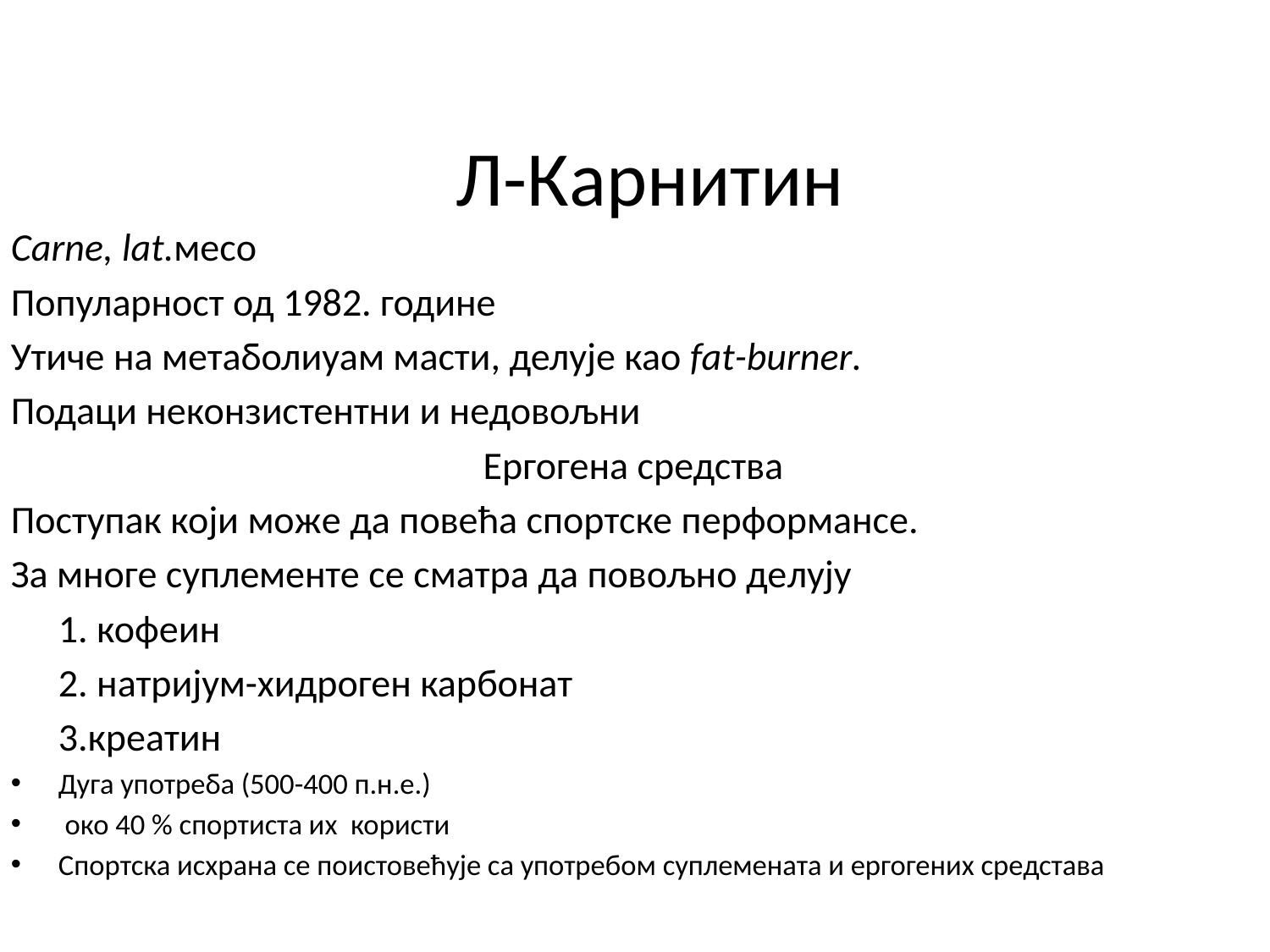

# Л-Карнитин
Carne, lat.месо
Популарност од 1982. године
Утиче на метаболиyам масти, делује као fat-burner.
Подаци неконзистентни и недовољни
Ергогена средства
Поступак који може да повећа спортске перформансе.
За многе суплементе се сматра да повољно делују
		1. кофеин
		2. натријум-хидроген карбонат
		3.креатин
Дуга употреба (500-400 п.н.е.)
 око 40 % спортиста их  користи
Спортска исхрана се поистовећује са употребом суплемената и ергогених средстава